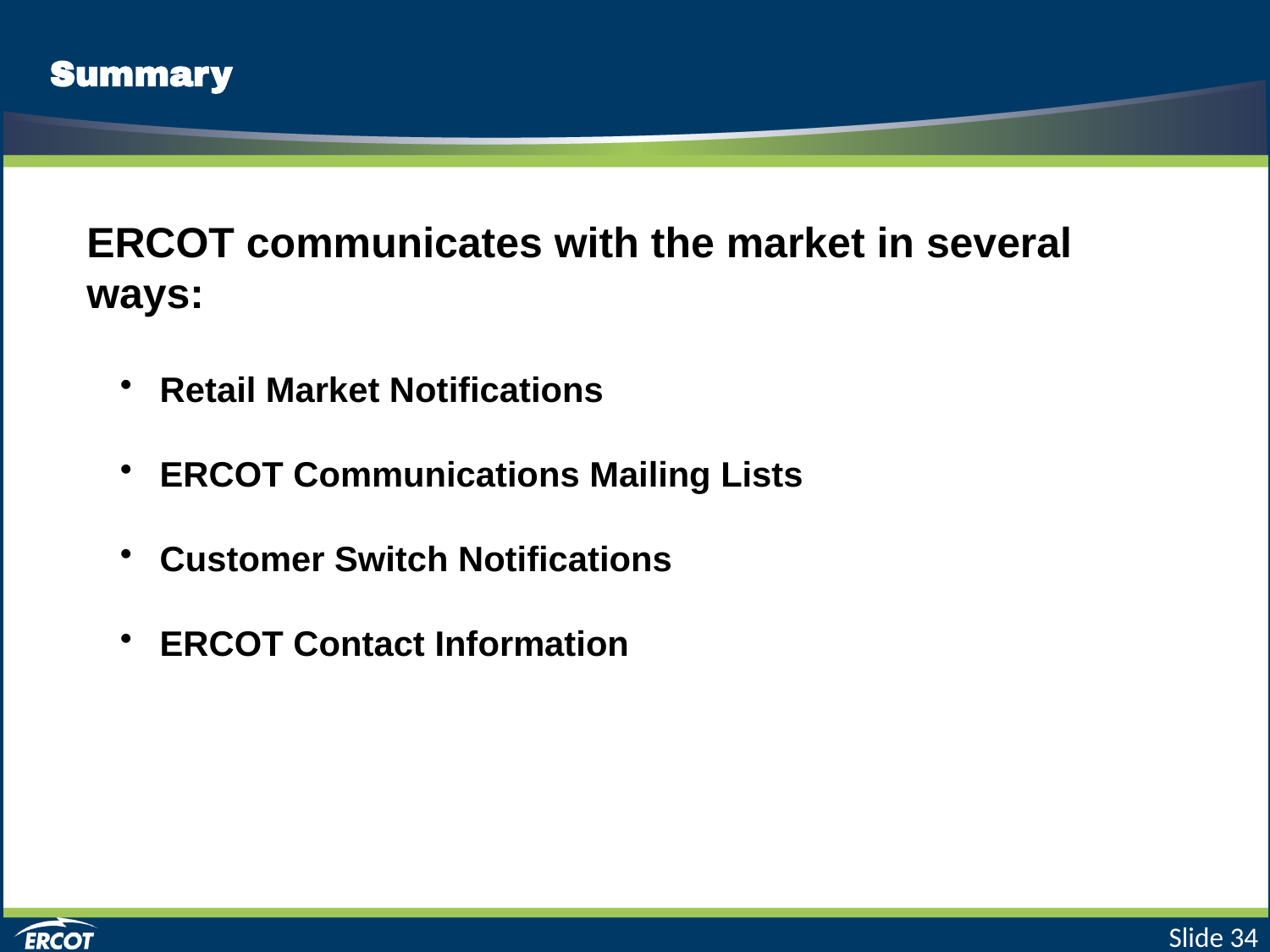

# Summary
ERCOT communicates with the market in several ways:

 Retail Market Notifications

 ERCOT Communications Mailing Lists

 Customer Switch Notifications

 ERCOT Contact Information